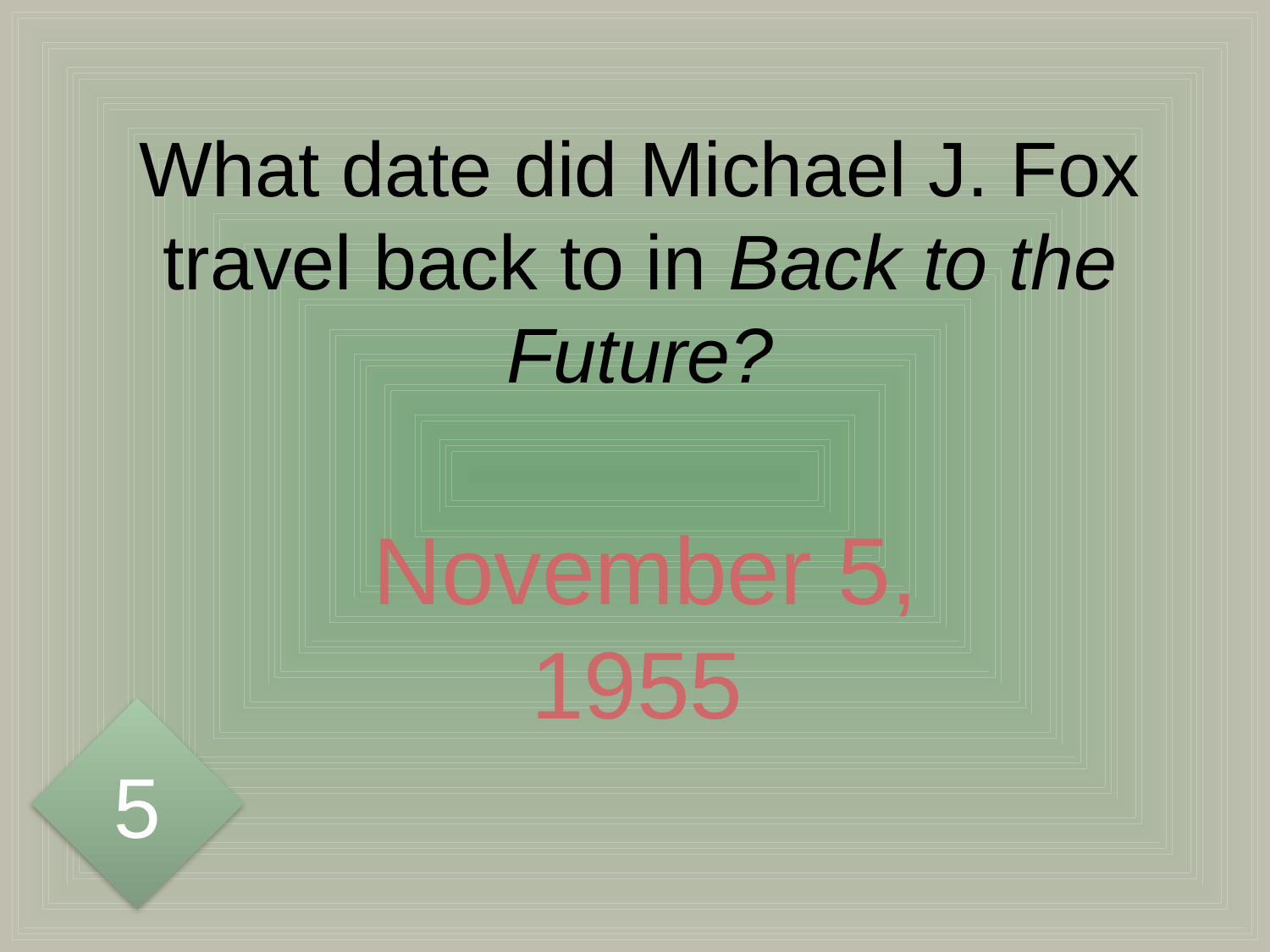

# What date did Michael J. Fox travel back to in Back to the Future?
November 5, 1955
5